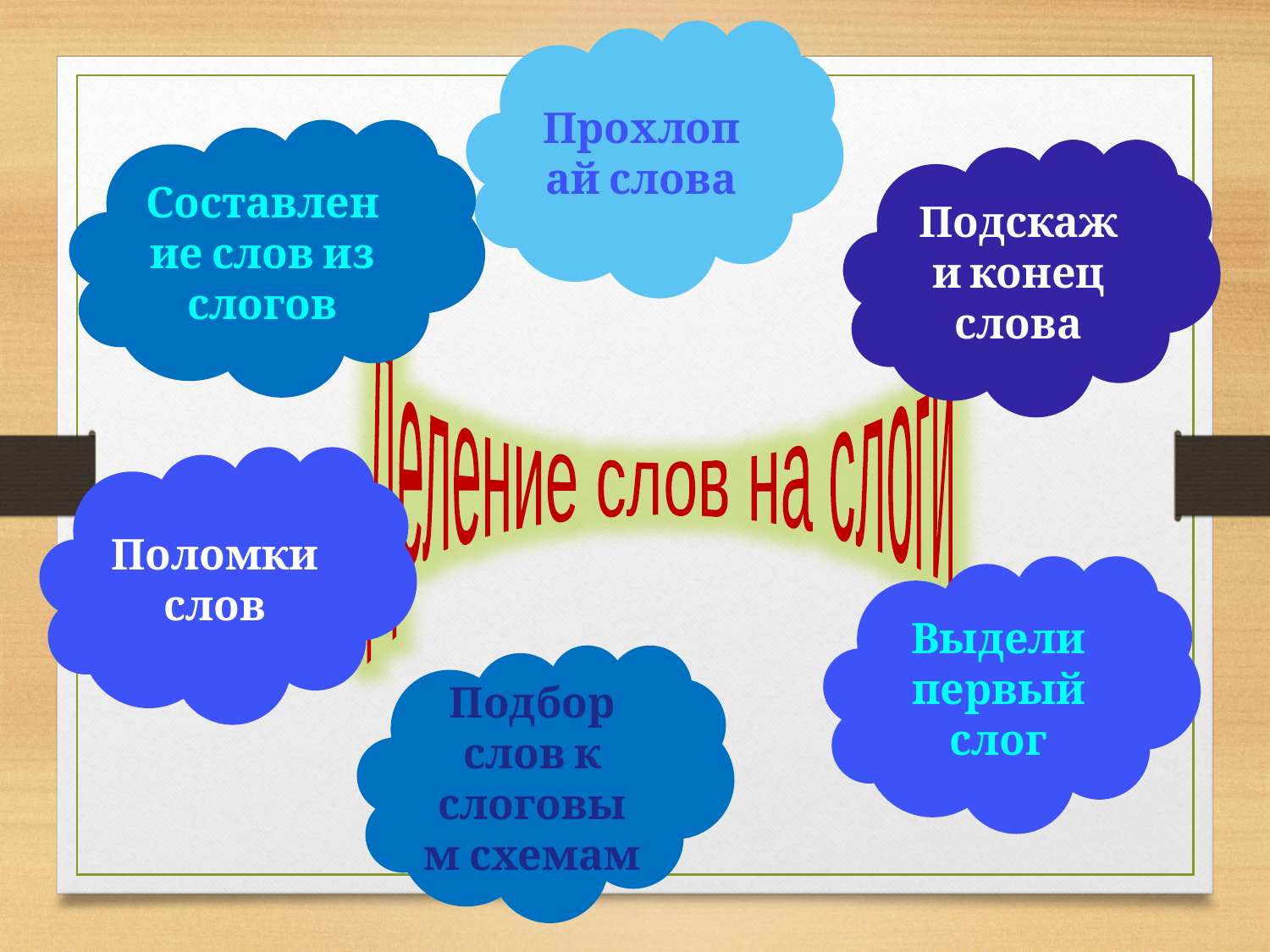

Прохлопай слова
Составление слов из слогов
Подскажи конец слова
 Деление слов на слоги
Поломки слов
Выдели первый слог
Подбор слов к слоговым схемам